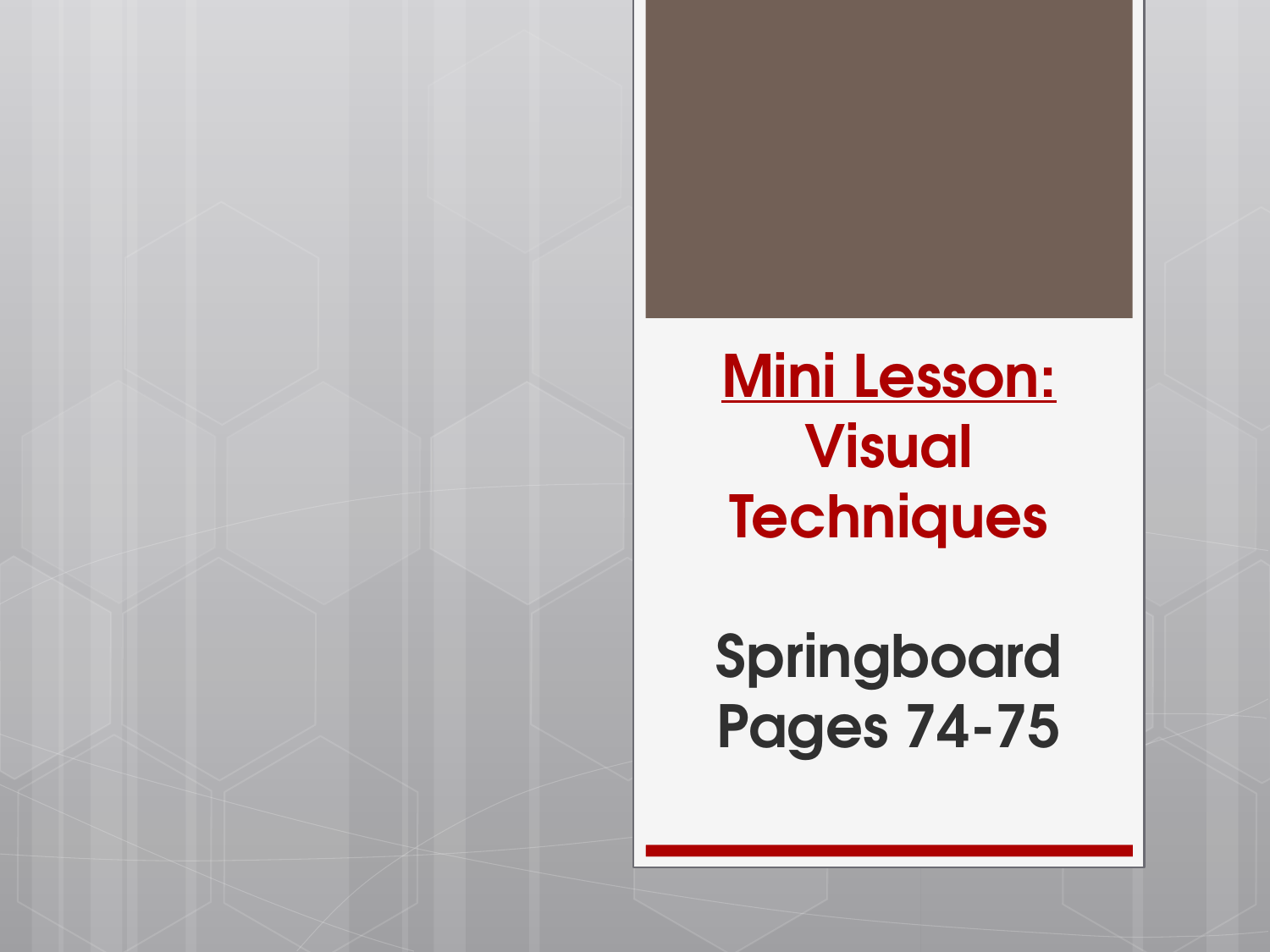

# Mini Lesson: Visual Techniques Springboard Pages 74-75